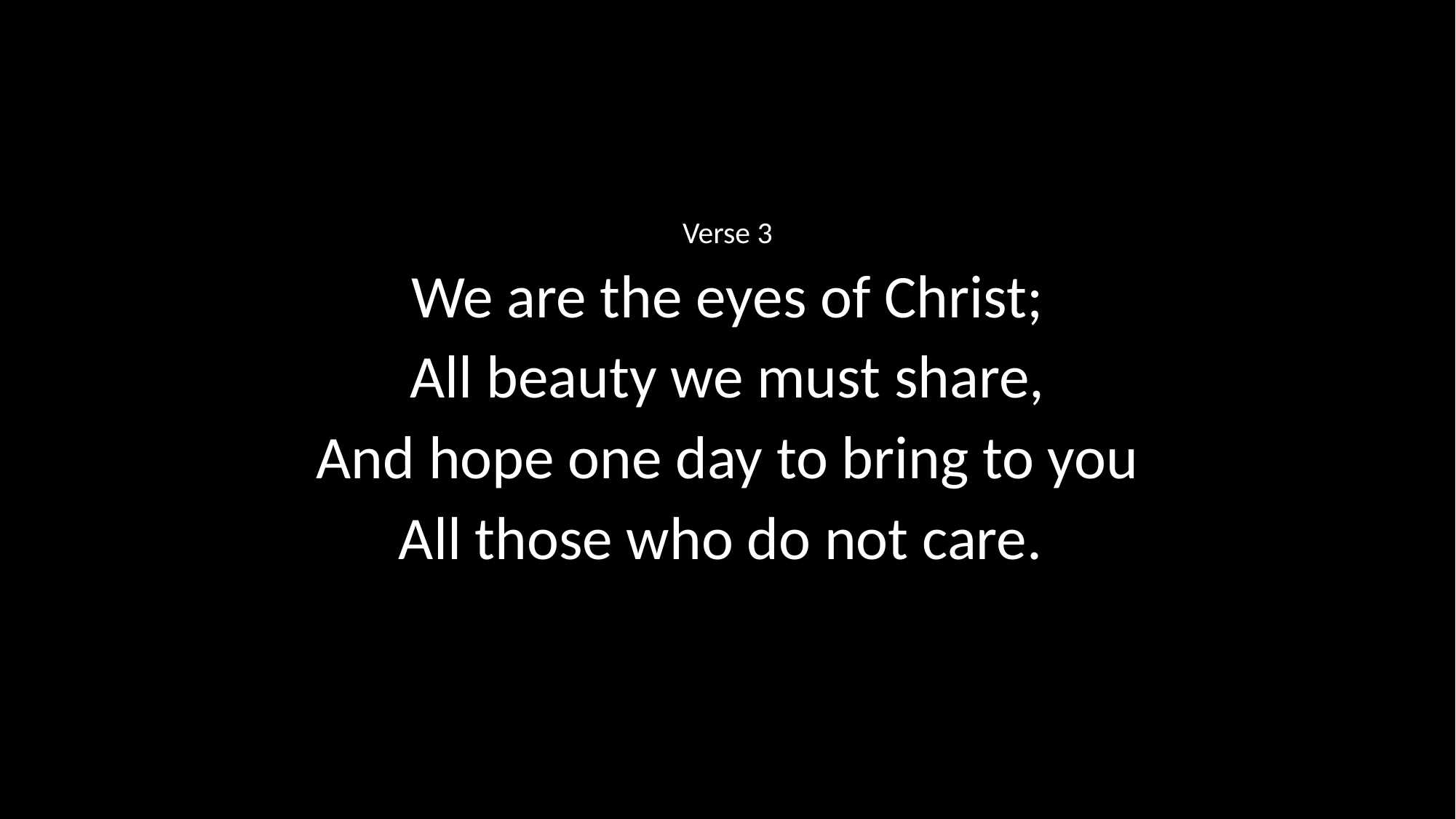

Verse 3
We are the eyes of Christ;
All beauty we must share,
And hope one day to bring to you
All those who do not care.